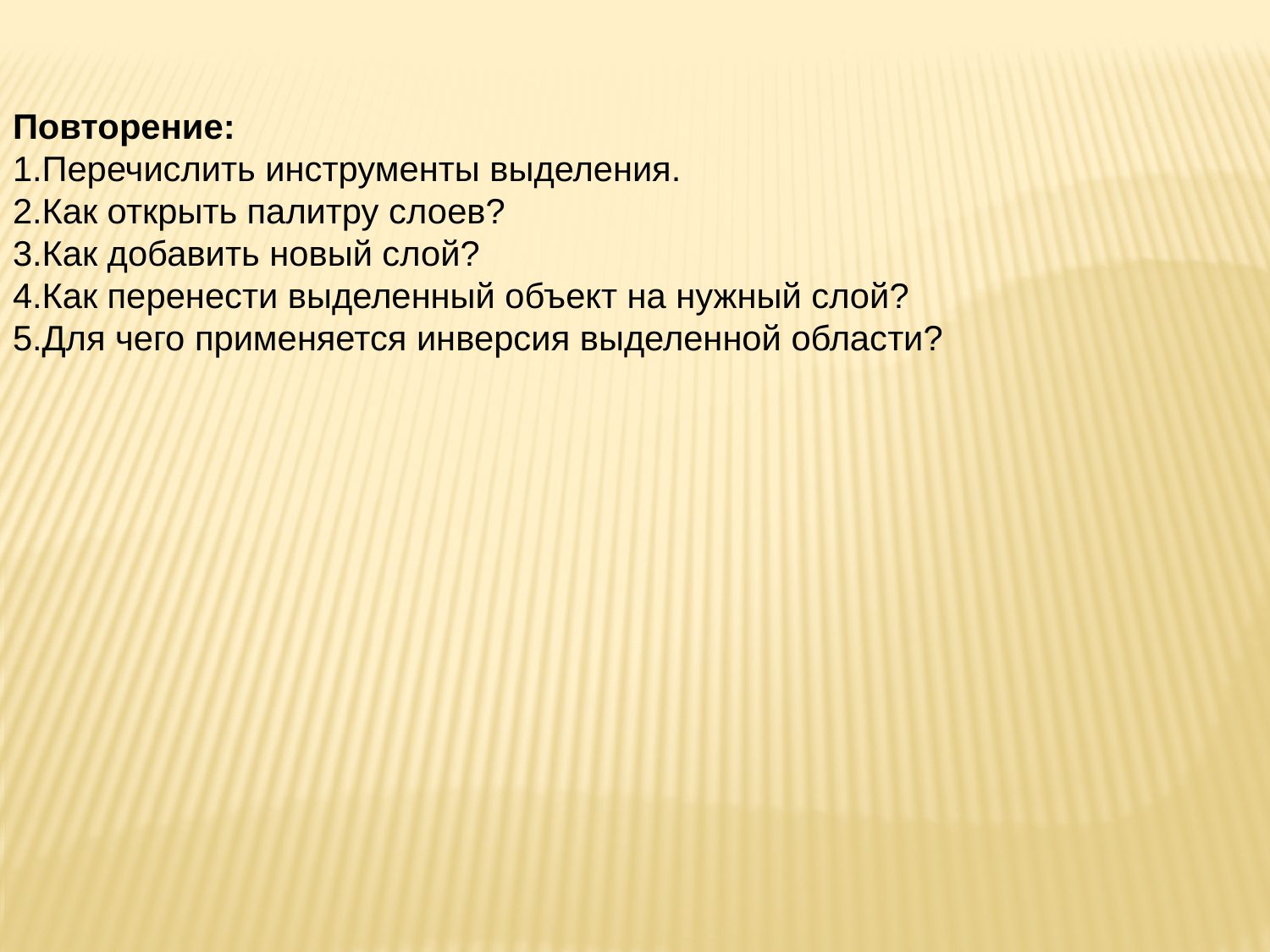

Повторение:
Перечислить инструменты выделения.
Как открыть палитру слоев?
Как добавить новый слой?
Как перенести выделенный объект на нужный слой?
Для чего применяется инверсия выделенной области?